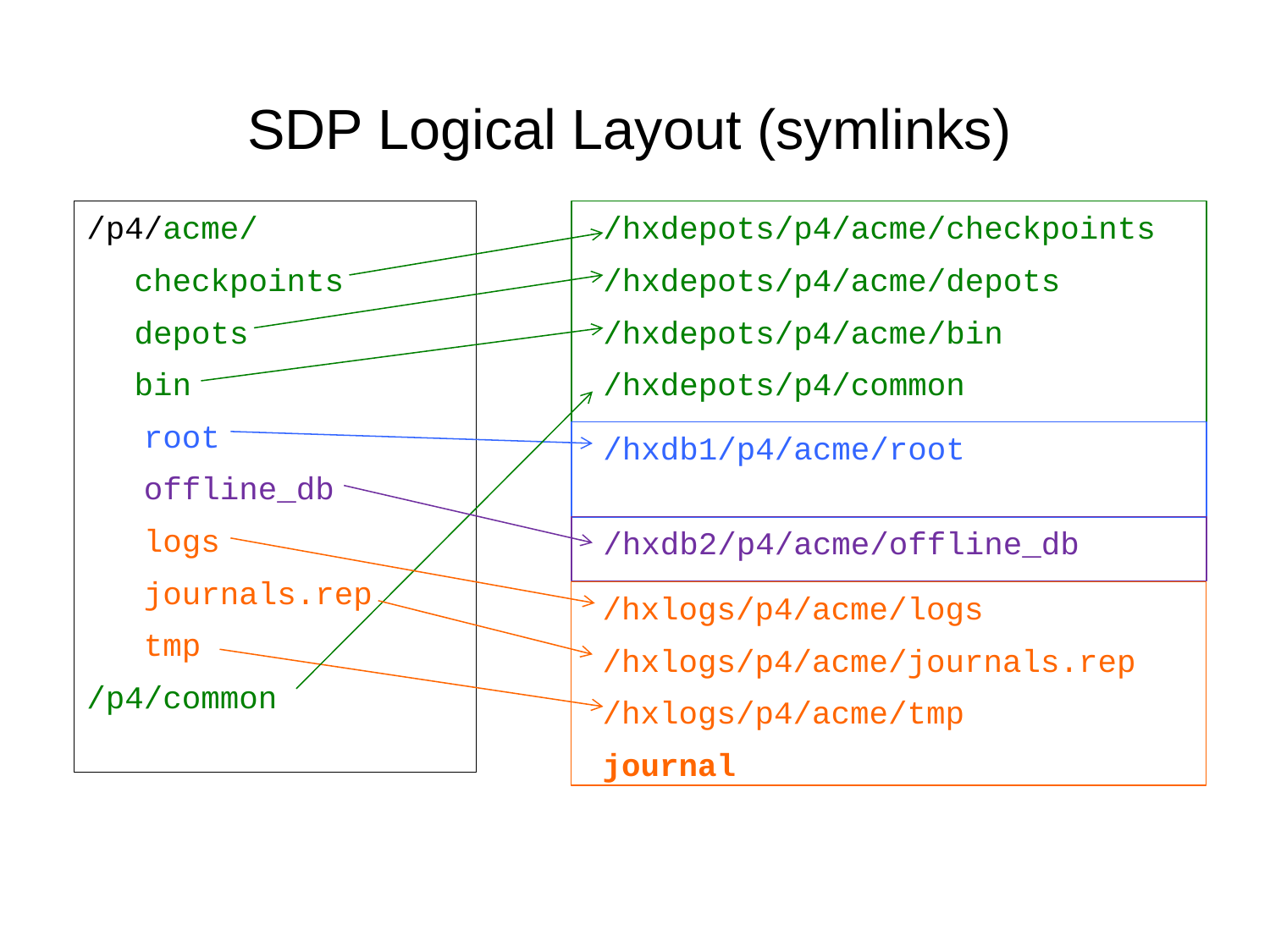

SDP Logical Layout (symlinks)
/p4/acme/
	checkpoints
	depots
	bin
   root
   offline_db
   logs
   journals.rep
   tmp
/p4/common

 /hxdepots/p4/acme/checkpoints
 /hxdepots/p4/acme/depots
 /hxdepots/p4/acme/bin
 /hxdepots/p4/common

 /hxdb1/p4/acme/root
 /hxdb2/p4/acme/offline_db
 /hxlogs/p4/acme/logs
 /hxlogs/p4/acme/journals.rep
 /hxlogs/p4/acme/tmp
 journal